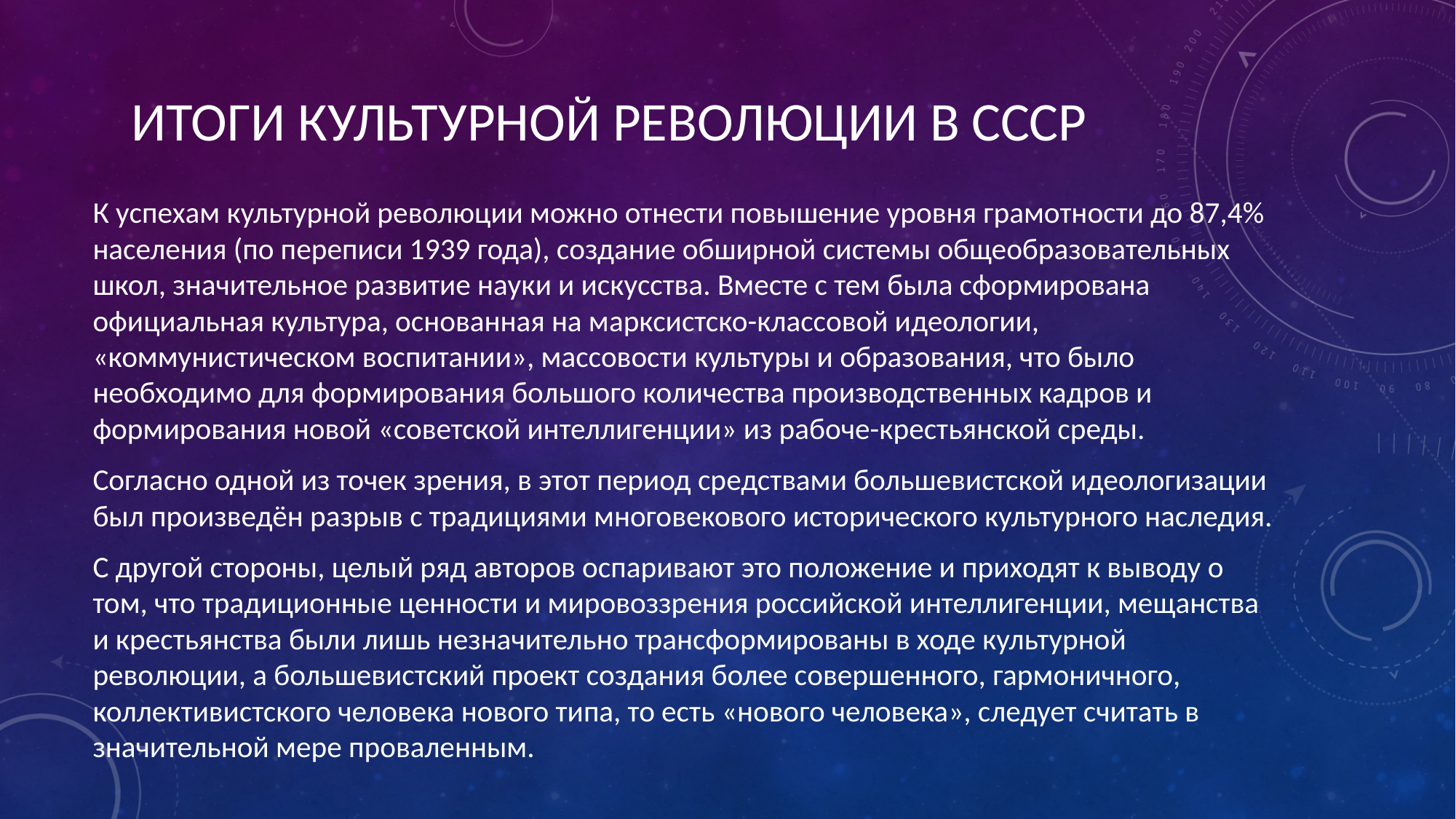

# Итоги культурной революции в ссср
К успехам культурной революции можно отнести повышение уровня грамотности до 87,4% населения (по переписи 1939 года), создание обширной системы общеобразовательных школ, значительное развитие науки и искусства. Вместе с тем была сформирована официальная культура, основанная на марксистско-классовой идеологии, «коммунистическом воспитании», массовости культуры и образования, что было необходимо для формирования большого количества производственных кадров и формирования новой «советской интеллигенции» из рабоче-крестьянской среды.
Согласно одной из точек зрения, в этот период средствами большевистской идеологизации был произведён разрыв с традициями многовекового исторического культурного наследия.
С другой стороны, целый ряд авторов оспаривают это положение и приходят к выводу о том, что традиционные ценности и мировоззрения российской интеллигенции, мещанства и крестьянства были лишь незначительно трансформированы в ходе культурной революции, а большевистский проект создания более совершенного, гармоничного, коллективистского человека нового типа, то есть «нового человека», следует считать в значительной мере проваленным.